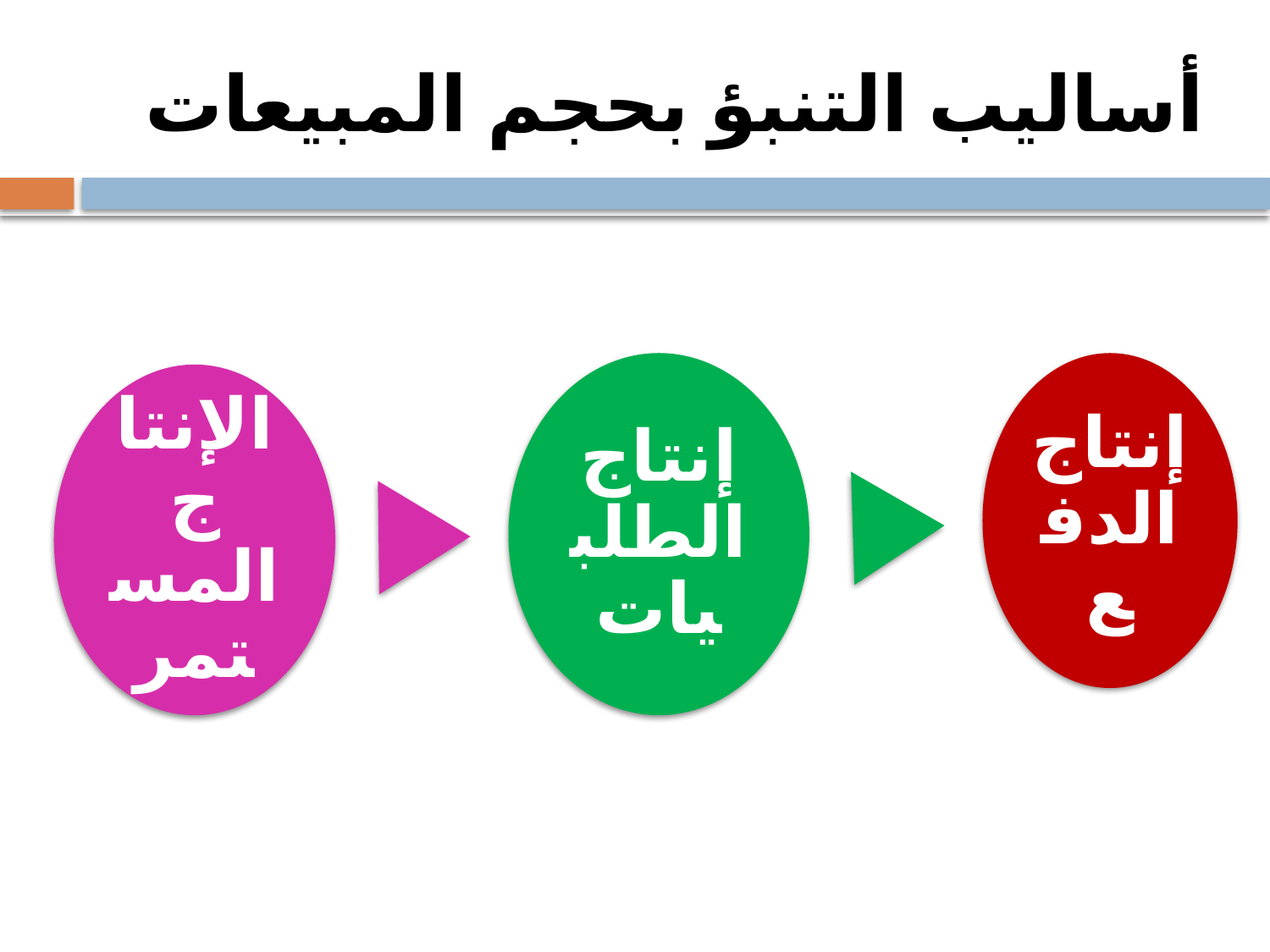

# أساليب التنبؤ بحجم المبيعات
الإنتاج المستمر
إنتاج الطلبيات
إنتاج الدفع